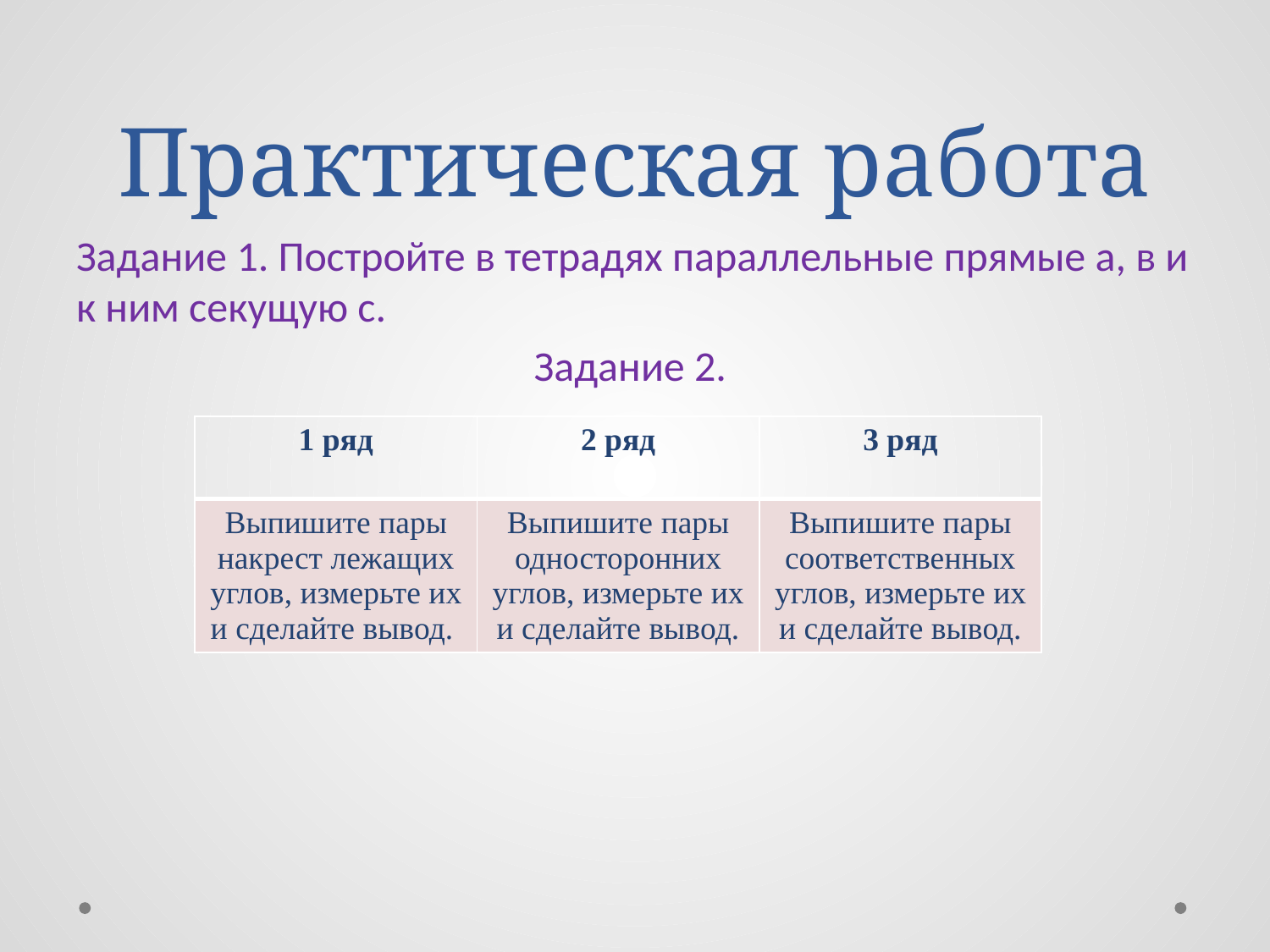

# Практическая работа
Задание 1. Постройте в тетрадях параллельные прямые а, в и к ним секущую с.
Задание 2.

| 1 ряд | 2 ряд | 3 ряд |
| --- | --- | --- |
| Выпишите пары накрест лежащих углов, измерьте их и сделайте вывод. | Выпишите пары односторонних углов, измерьте их и сделайте вывод. | Выпишите пары соответственных углов, измерьте их и сделайте вывод. |